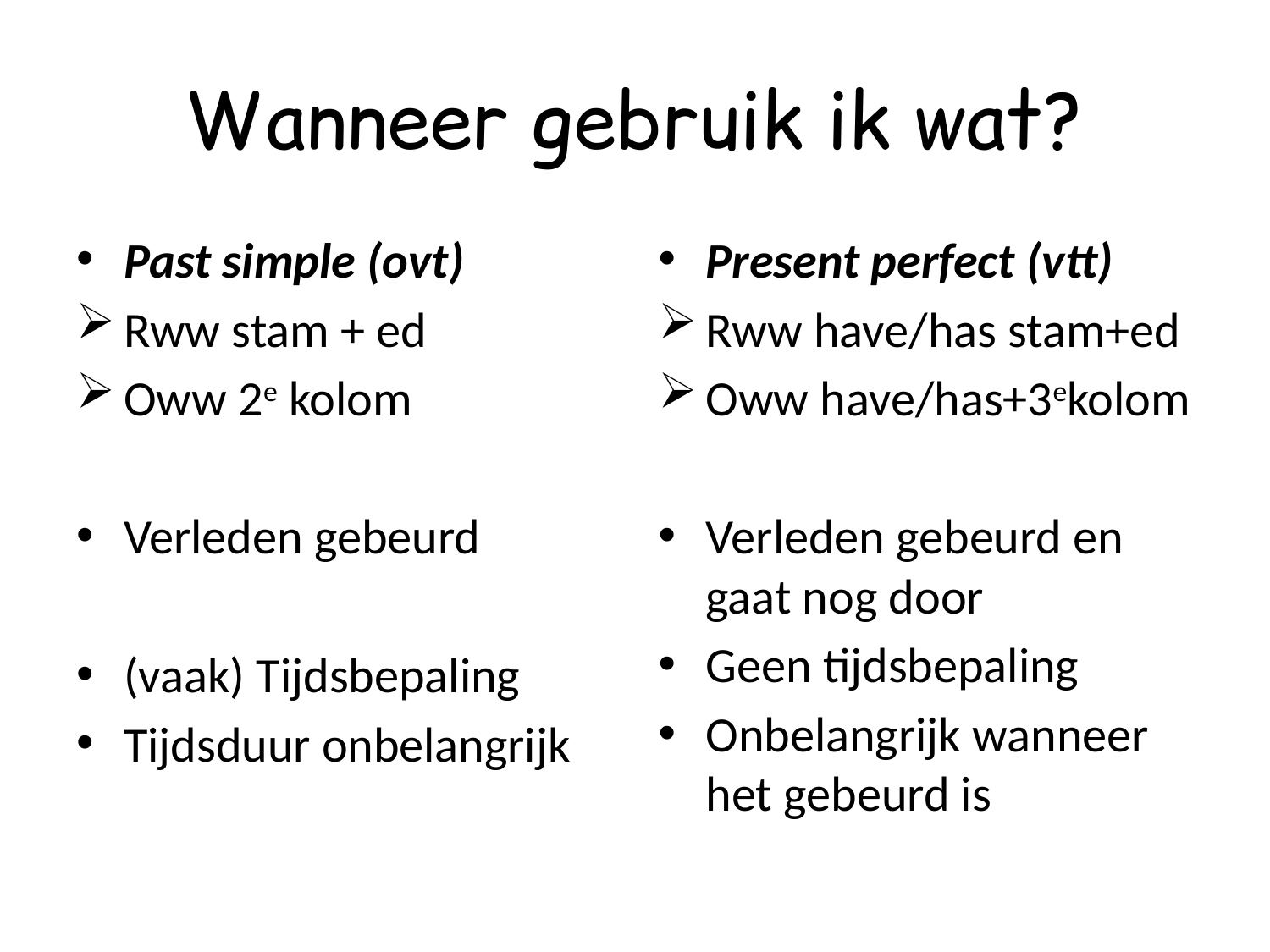

# Wanneer gebruik ik wat?
Past simple (ovt)
Rww stam + ed
Oww 2e kolom

Verleden gebeurd

(vaak) Tijdsbepaling
Tijdsduur onbelangrijk
Present perfect (vtt)
Rww have/has stam+ed
Oww have/has+3ekolom

Verleden gebeurd en gaat nog door
Geen tijdsbepaling
Onbelangrijk wanneer het gebeurd is